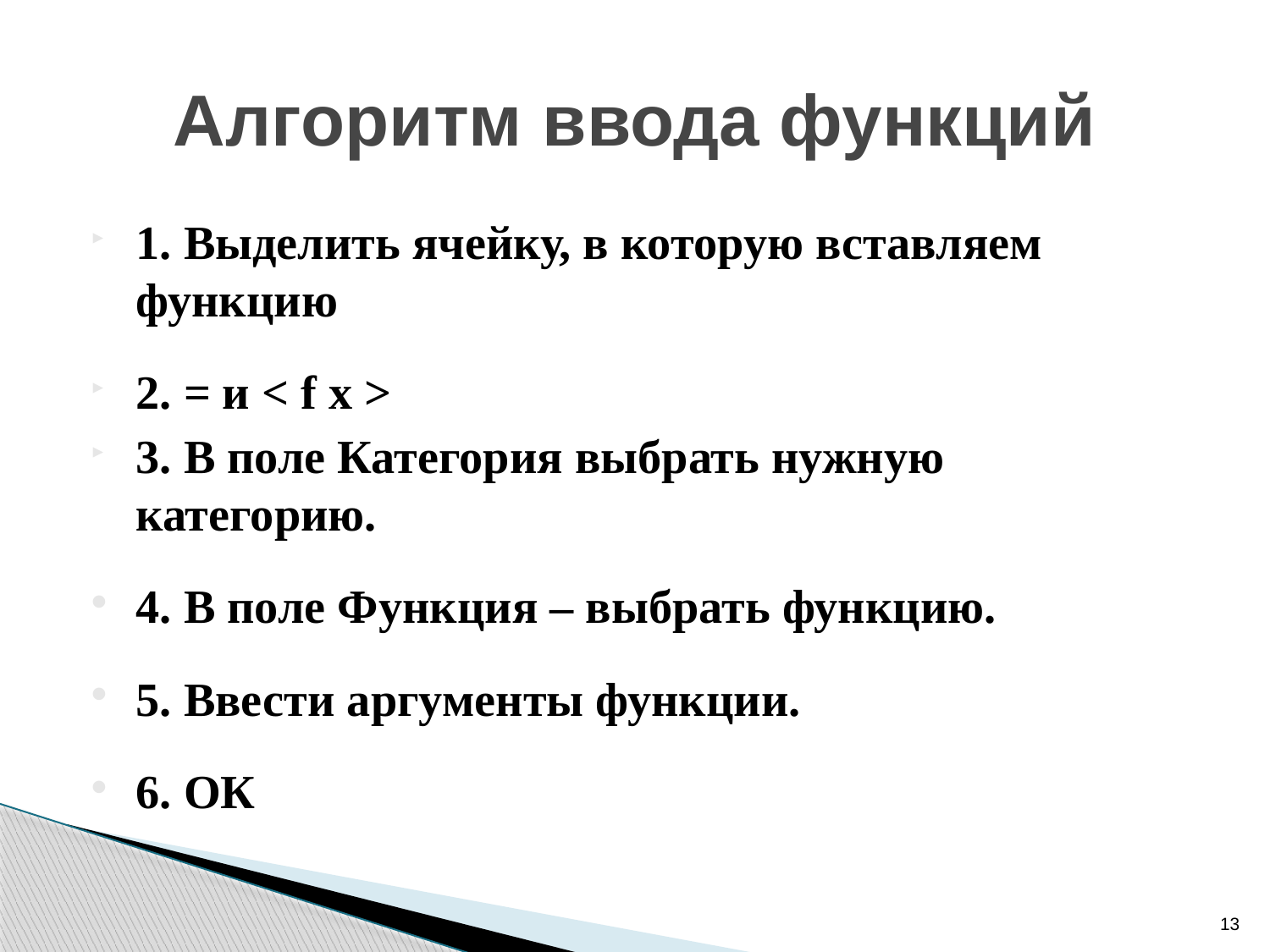

# Алгоритм ввода функций
1. Выделить ячейку, в которую вставляем функцию
2. = и < f x >
3. В поле Категория выбрать нужную категорию.
4. В поле Функция – выбрать функцию.
5. Ввести аргументы функции.
6. ОК

13